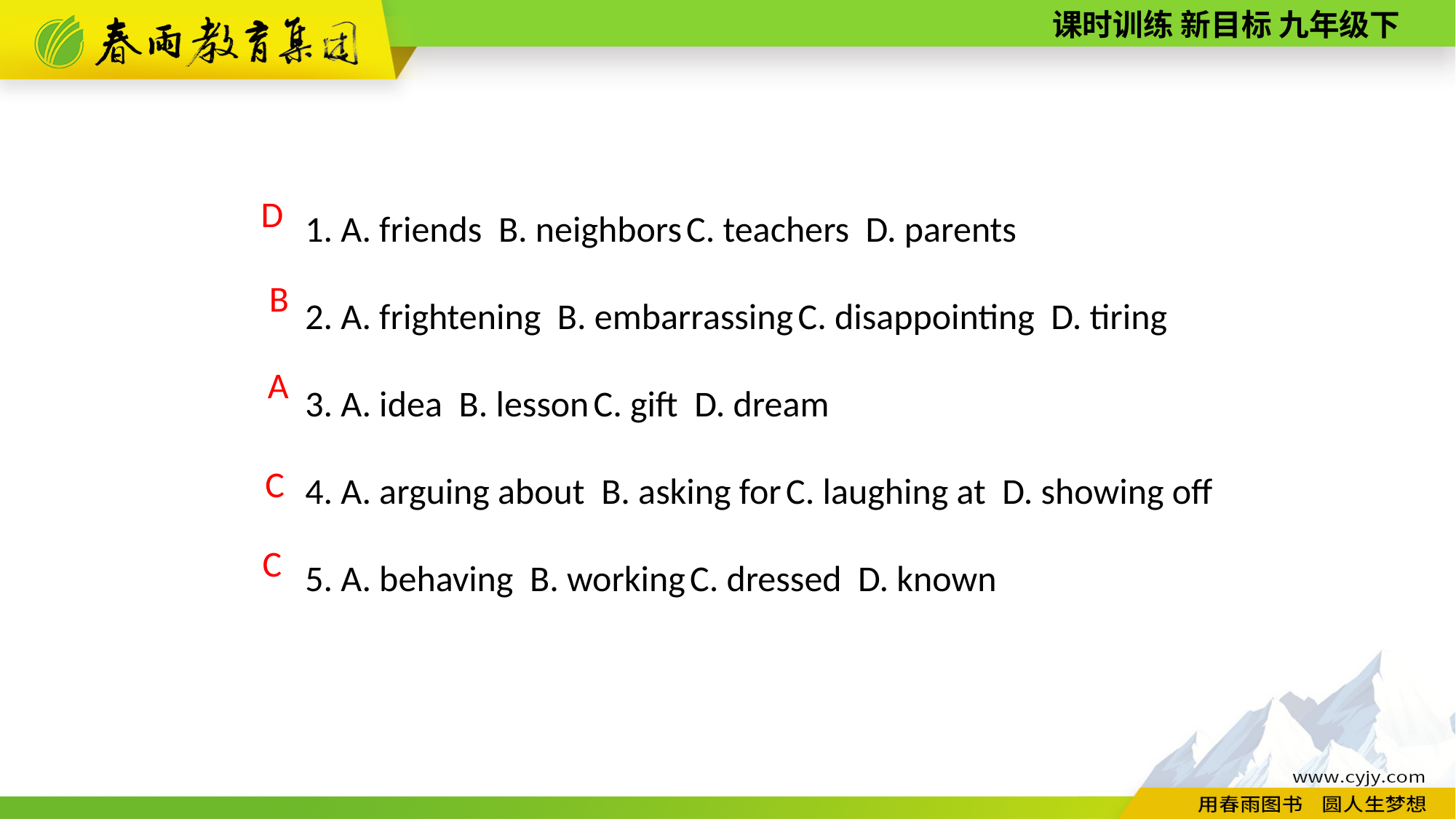

1. A. friends  B. neighbors C. teachers  D. parents
2. A. frightening  B. embarrassing C. disappointing  D. tiring
3. A. idea  B. lesson C. gift  D. dream
4. A. arguing about  B. asking for C. laughing at  D. showing off
5. A. behaving  B. working C. dressed  D. known
D
 B
A
C
C